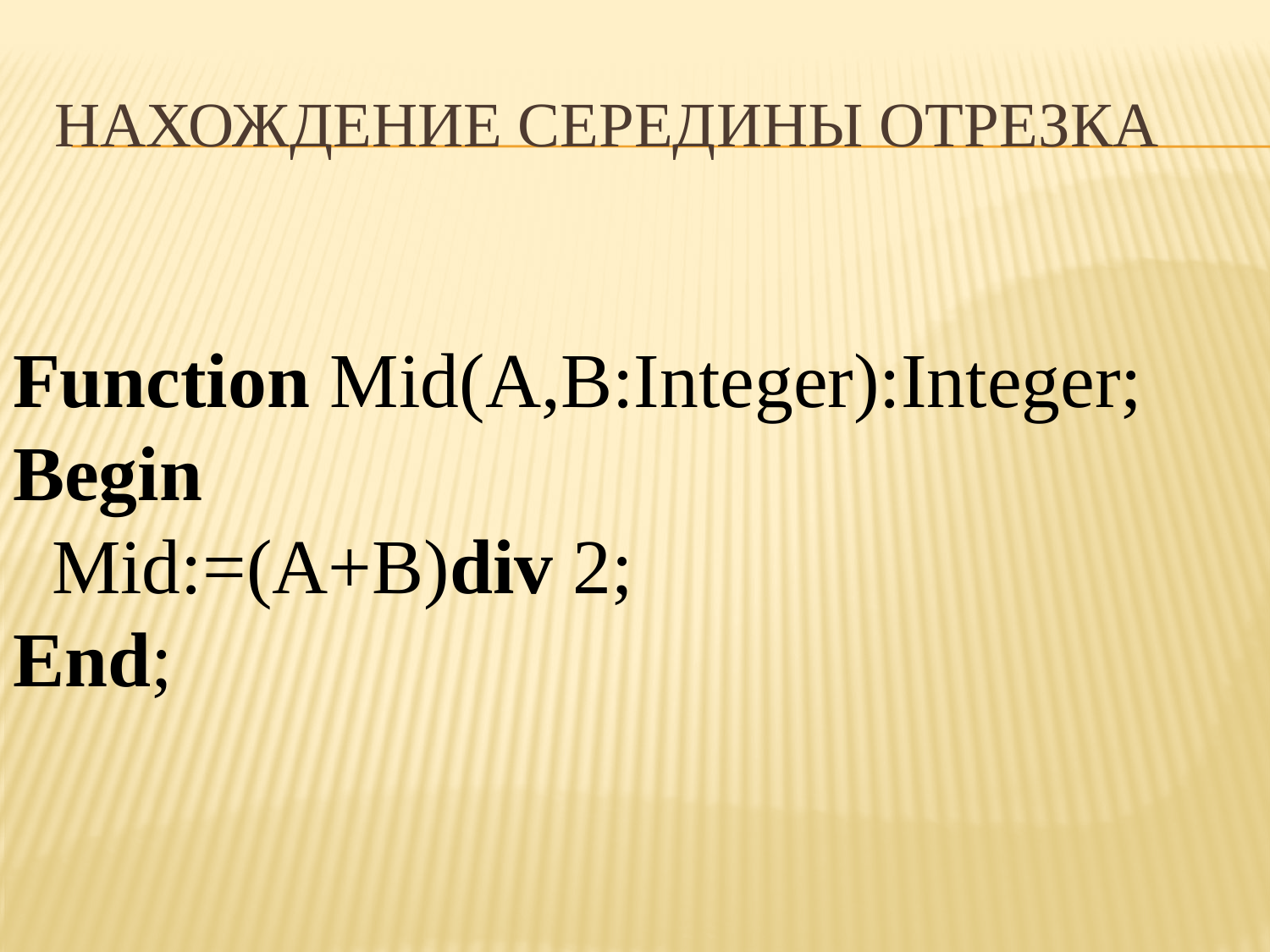

# Нахождение середины отрезка
Function Mid(A,B:Integer):Integer;
Begin
  Mid:=(A+B)div 2;
End;